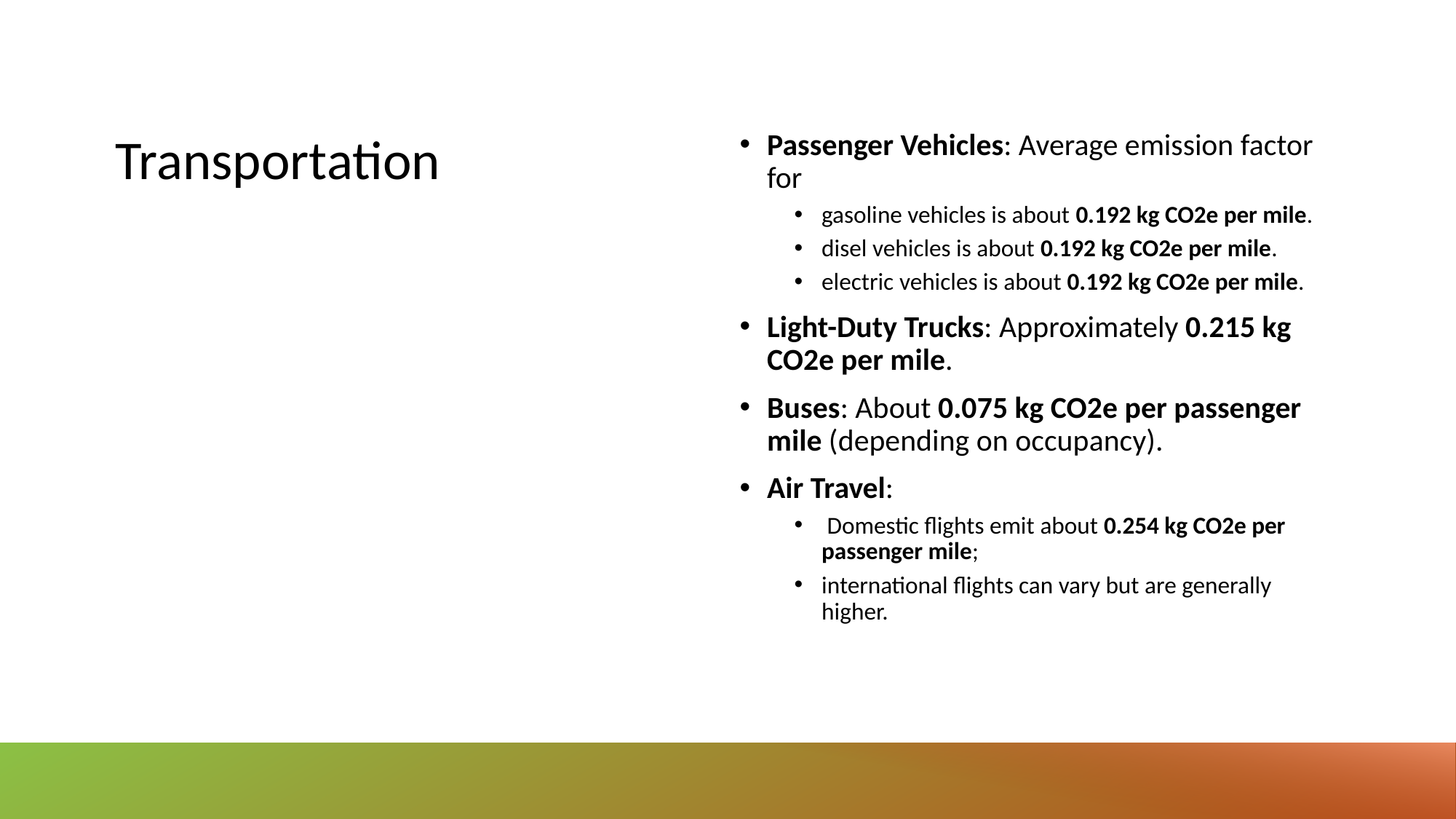

Passenger Vehicles: Average emission factor for
gasoline vehicles is about 0.192 kg CO2e per mile.
disel vehicles is about 0.192 kg CO2e per mile.
electric vehicles is about 0.192 kg CO2e per mile.
Light-Duty Trucks: Approximately 0.215 kg CO2e per mile.
Buses: About 0.075 kg CO2e per passenger mile (depending on occupancy).
Air Travel:
 Domestic flights emit about 0.254 kg CO2e per passenger mile;
international flights can vary but are generally higher.

# Transportation